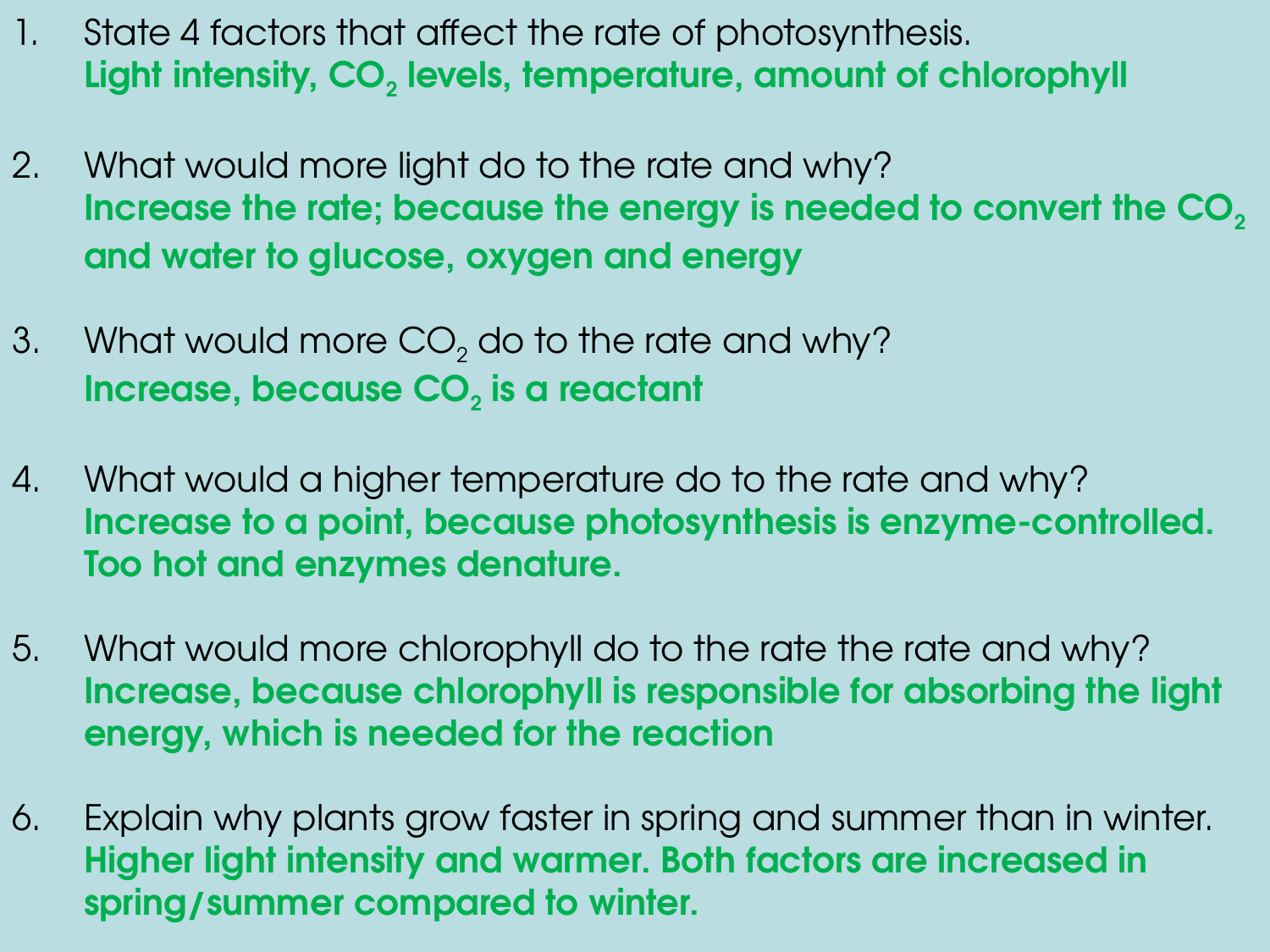

State 4 factors that affect the rate of photosynthesis.
Light intensity, CO2 levels, temperature, amount of chlorophyll
What would more light do to the rate and why?
Increase the rate; because the energy is needed to convert the CO2 and water to glucose, oxygen and energy
What would more CO2 do to the rate and why?
Increase, because CO2 is a reactant
What would a higher temperature do to the rate and why?
Increase to a point, because photosynthesis is enzyme-controlled. Too hot and enzymes denature.
What would more chlorophyll do to the rate the rate and why?
Increase, because chlorophyll is responsible for absorbing the light energy, which is needed for the reaction
Explain why plants grow faster in spring and summer than in winter.
Higher light intensity and warmer. Both factors are increased in spring/summer compared to winter.